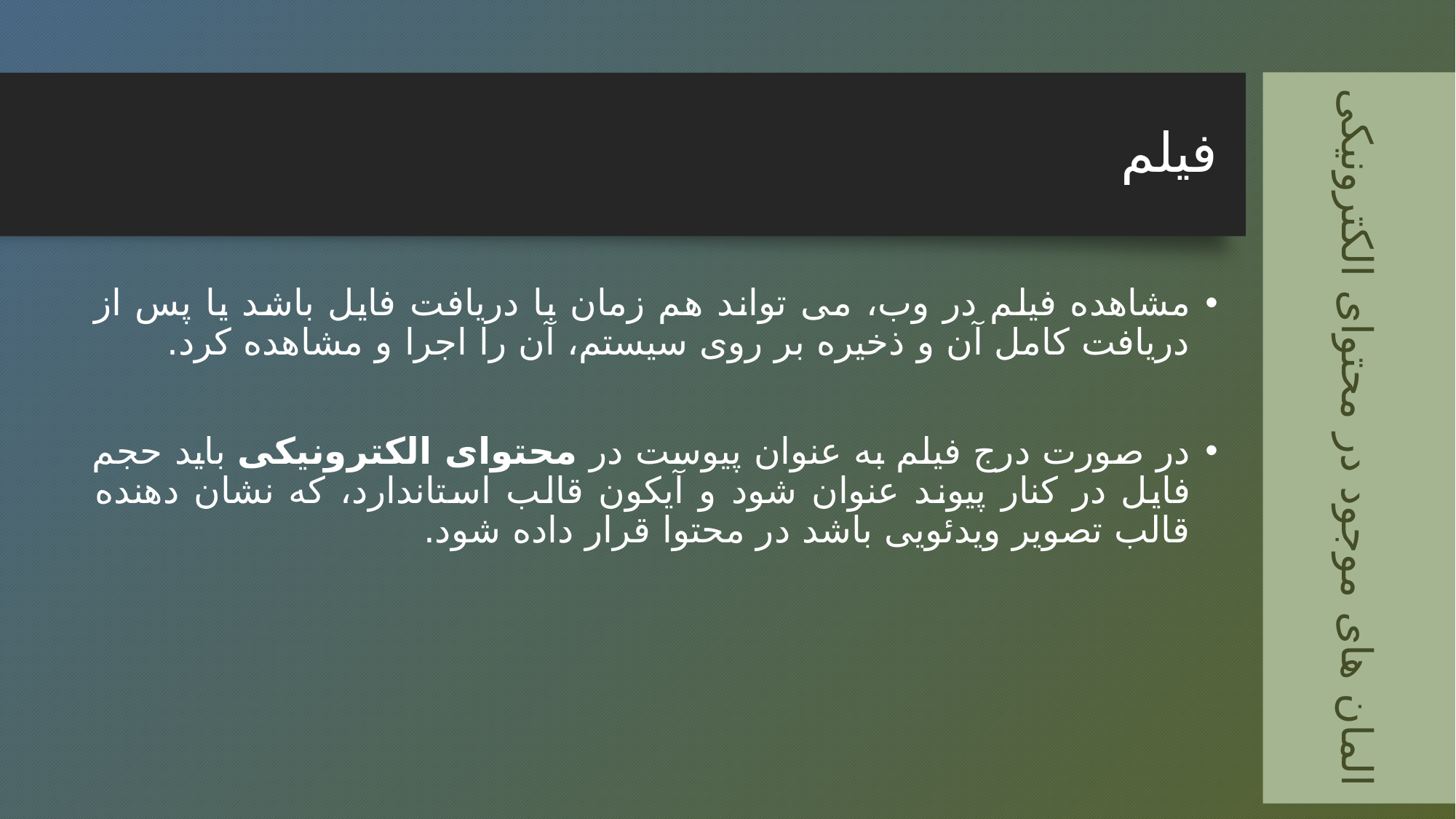

المان های موجود در محتوای الکترونیکی
# فیلم
مشاهده فیلم در وب، می تواند هم زمان با دریافت فایل باشد یا پس از دریافت کامل آن و ذخیره بر روی سیستم، آن را اجرا و مشاهده کرد.

در صورت درج فیلم به عنوان پیوست در محتوای الکترونیکی باید حجم فایل در کنار پیوند عنوان شود و آیکون قالب استاندارد، که نشان دهنده قالب تصویر ویدئویی باشد در محتوا قرار داده شود.